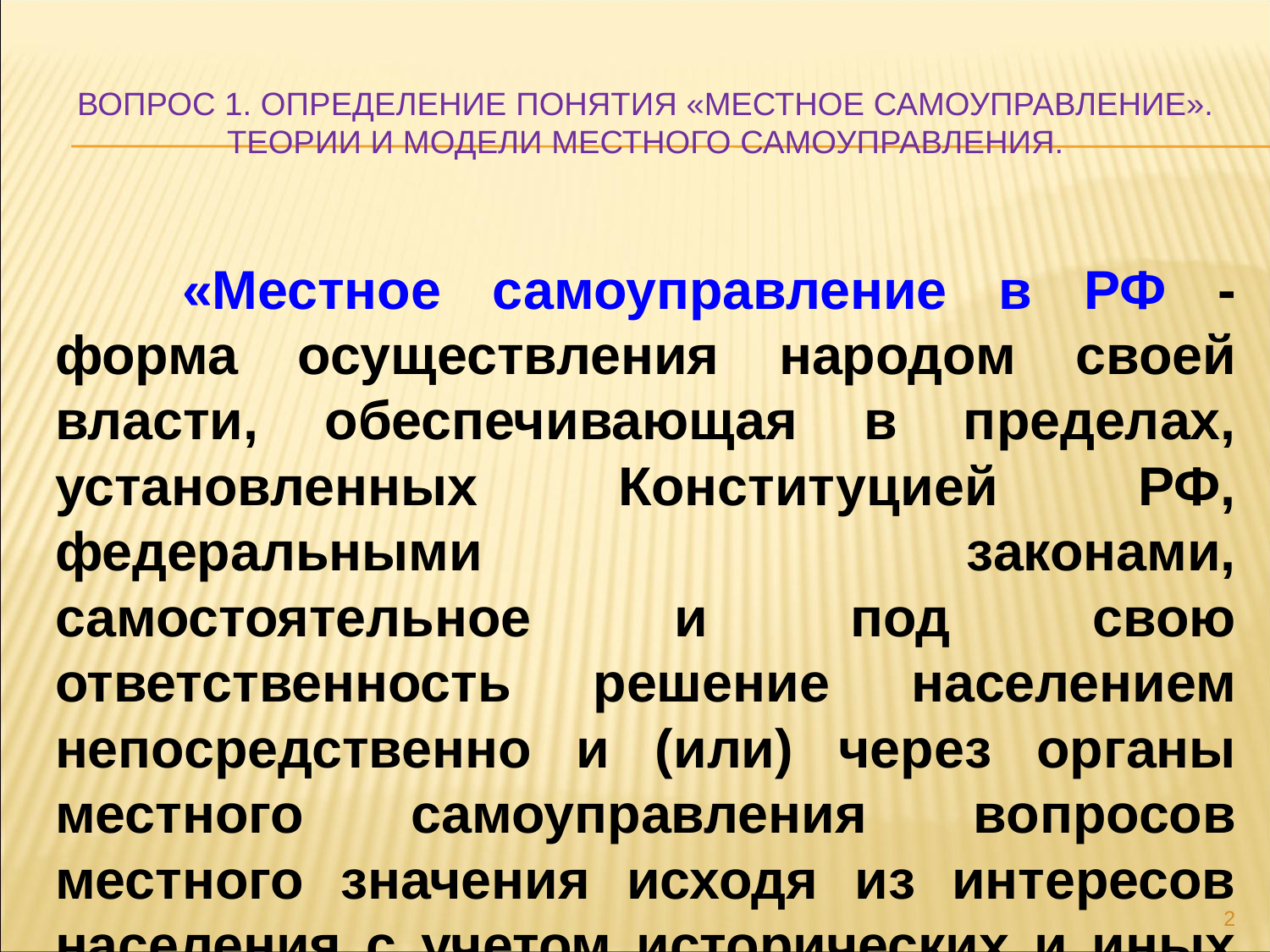

# Вопрос 1. определение понятия «местное самоуправление». Теории и модели местного самоуправления.
	«Местное самоуправление в РФ - форма осуществления народом своей власти, обеспечивающая в пределах, установленных Конституцией РФ, федеральными законами, самостоятельное и под свою ответственность решение населением непосредственно и (или) через органы местного самоуправления вопросов местного значения исходя из интересов населения с учетом исторических и иных местных традиций».

2